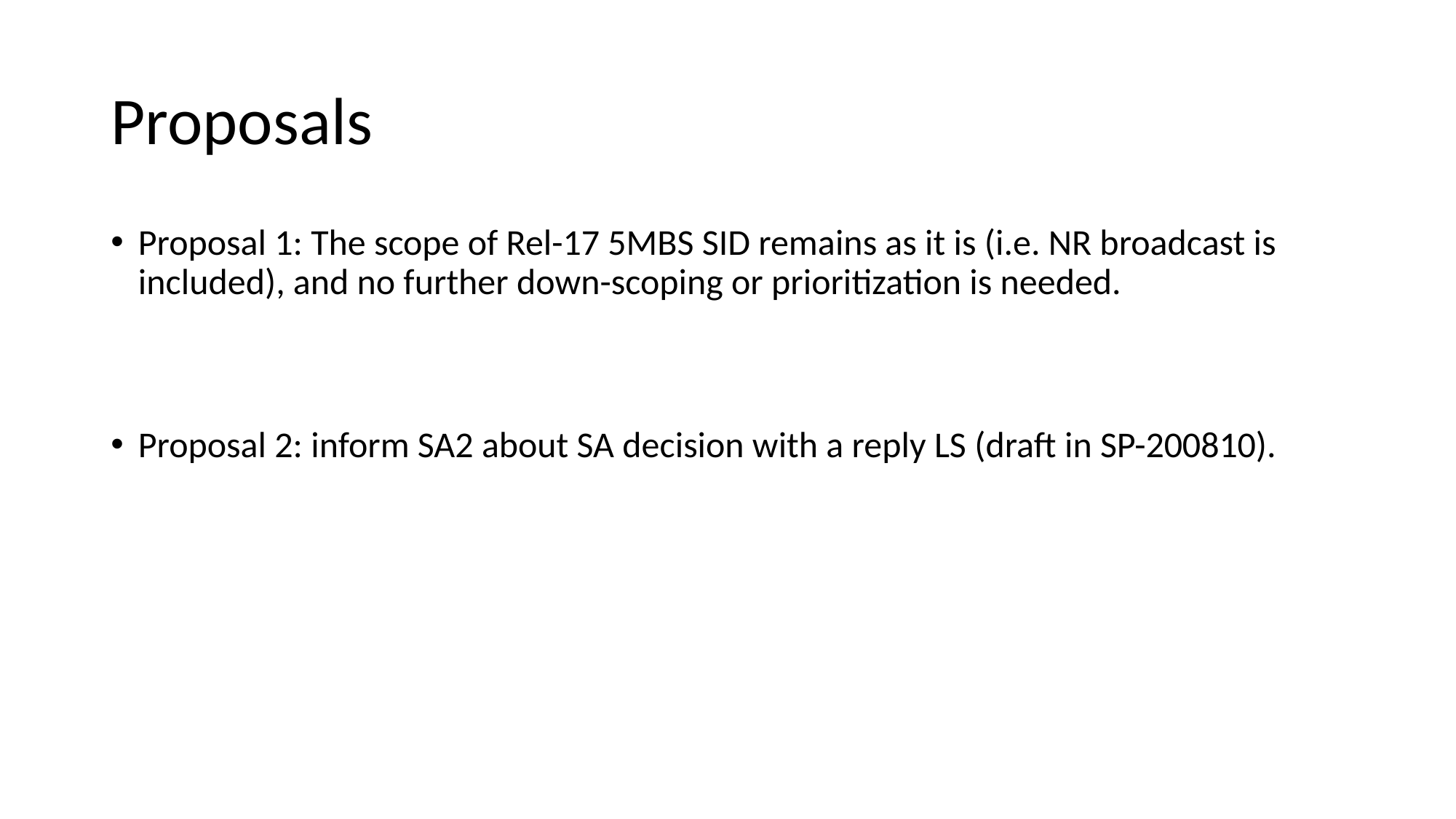

# Proposals
Proposal 1: The scope of Rel-17 5MBS SID remains as it is (i.e. NR broadcast is included), and no further down-scoping or prioritization is needed.

Proposal 2: inform SA2 about SA decision with a reply LS (draft in SP-200810).